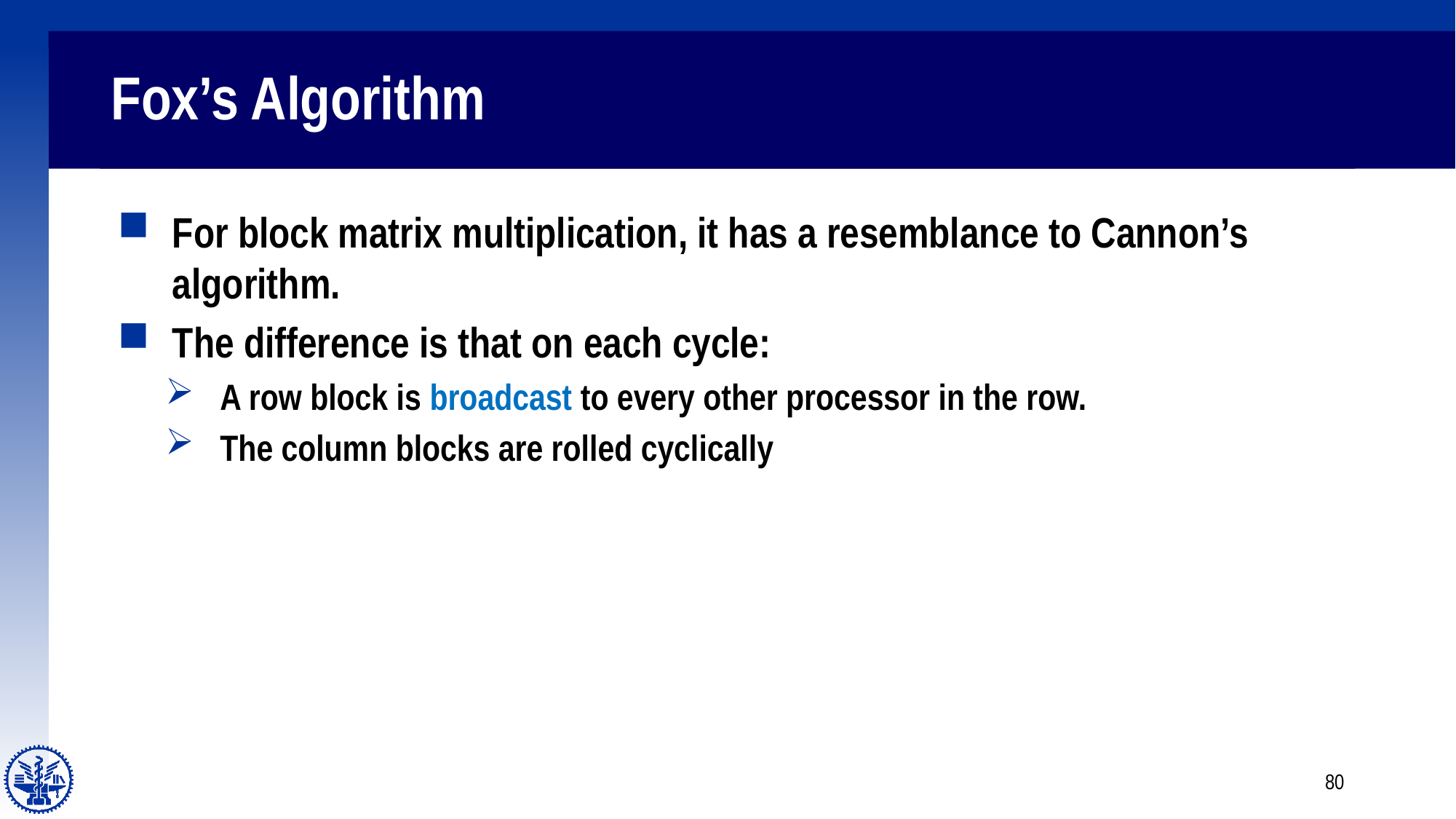

# Fox’s Algorithm
For block matrix multiplication, it has a resemblance to Cannon’s algorithm.
The difference is that on each cycle:
A row block is broadcast to every other processor in the row.
The column blocks are rolled cyclically
80